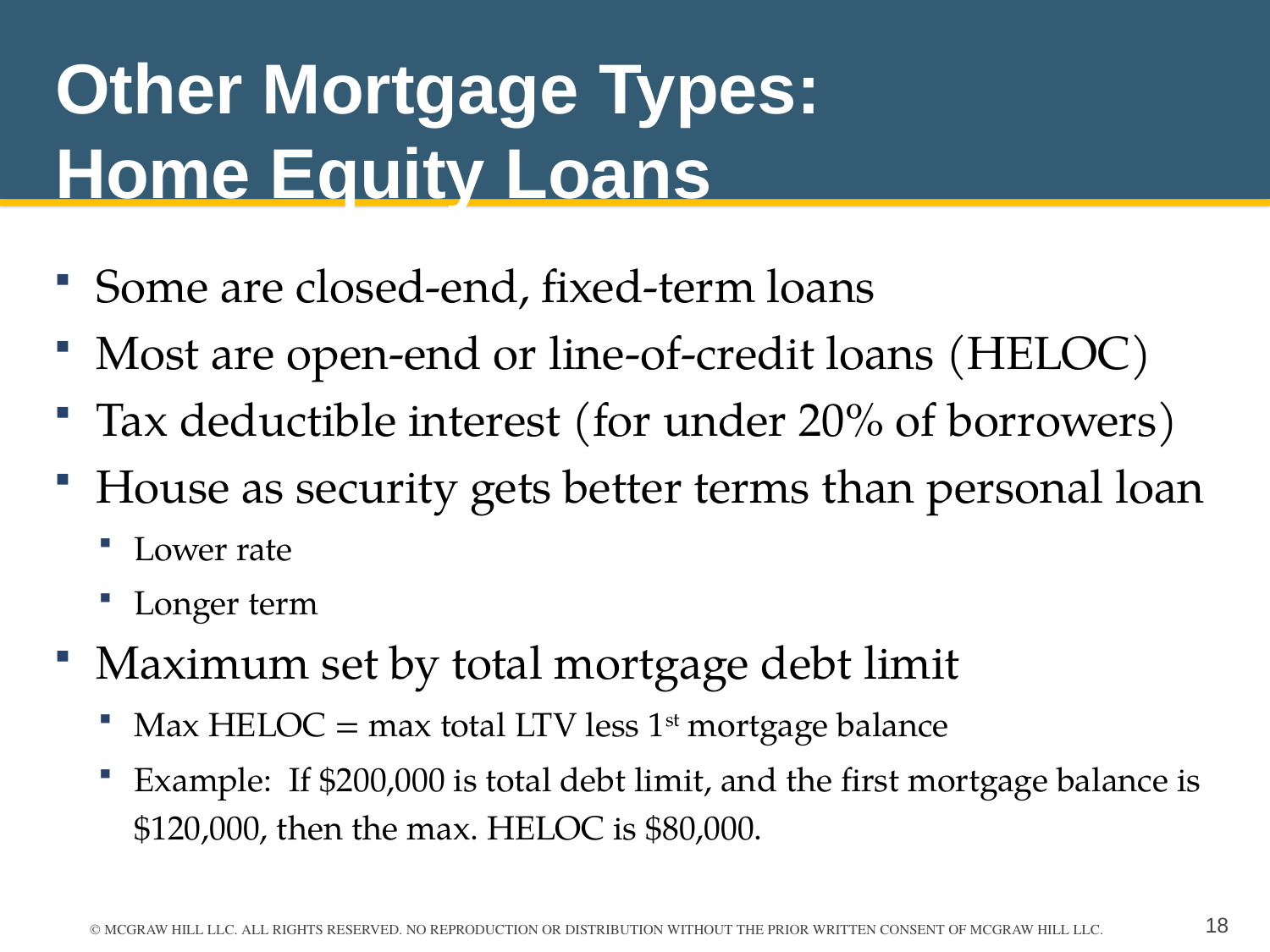

# Other Mortgage Types: Home Equity Loans
Some are closed-end, fixed-term loans
Most are open-end or line-of-credit loans (HELOC)
Tax deductible interest (for under 20% of borrowers)
House as security gets better terms than personal loan
Lower rate
Longer term
Maximum set by total mortgage debt limit
Max HELOC = max total LTV less 1st mortgage balance
Example:  If $200,000 is total debt limit, and the first mortgage balance is $120,000, then the max. HELOC is $80,000.
© MCGRAW HILL LLC. ALL RIGHTS RESERVED. NO REPRODUCTION OR DISTRIBUTION WITHOUT THE PRIOR WRITTEN CONSENT OF MCGRAW HILL LLC.
18